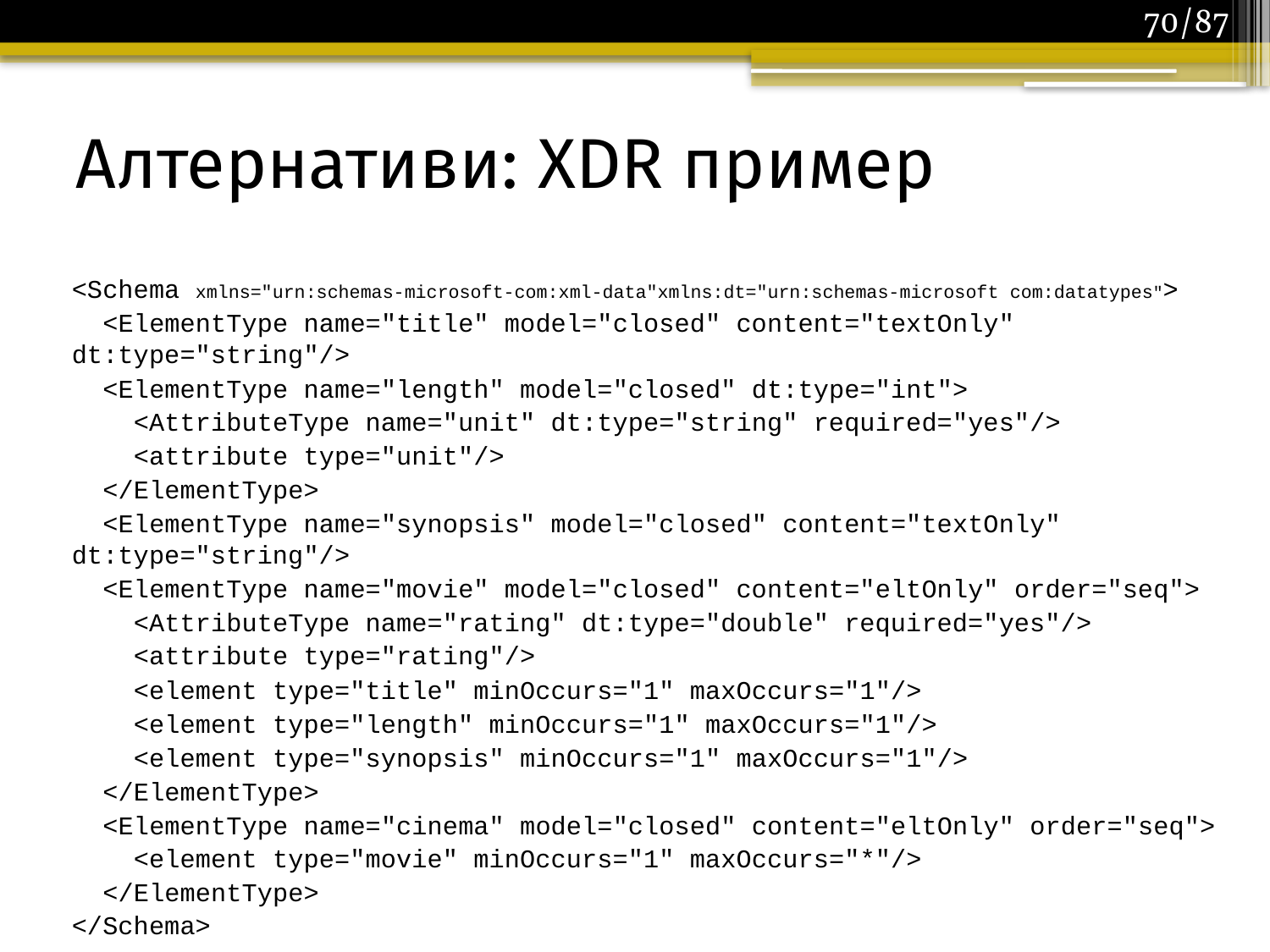

70/87
# Алтернативи: XDR пример
<Schema xmlns="urn:schemas-microsoft-com:xml-data"xmlns:dt="urn:schemas-microsoft com:datatypes">
  <ElementType name="title" model="closed" content="textOnly" dt:type="string"/>
  <ElementType name="length" model="closed" dt:type="int">
    <AttributeType name="unit" dt:type="string" required="yes"/>
    <attribute type="unit"/>
  </ElementType>
  <ElementType name="synopsis" model="closed" content="textOnly" dt:type="string"/>
  <ElementType name="movie" model="closed" content="eltOnly" order="seq">
    <AttributeType name="rating" dt:type="double" required="yes"/>
    <attribute type="rating"/>
    <element type="title" minOccurs="1" maxOccurs="1"/>
    <element type="length" minOccurs="1" maxOccurs="1"/>
    <element type="synopsis" minOccurs="1" maxOccurs="1"/>
  </ElementType>
  <ElementType name="cinema" model="closed" content="eltOnly" order="seq">
    <element type="movie" minOccurs="1" maxOccurs="*"/>
  </ElementType>
</Schema>